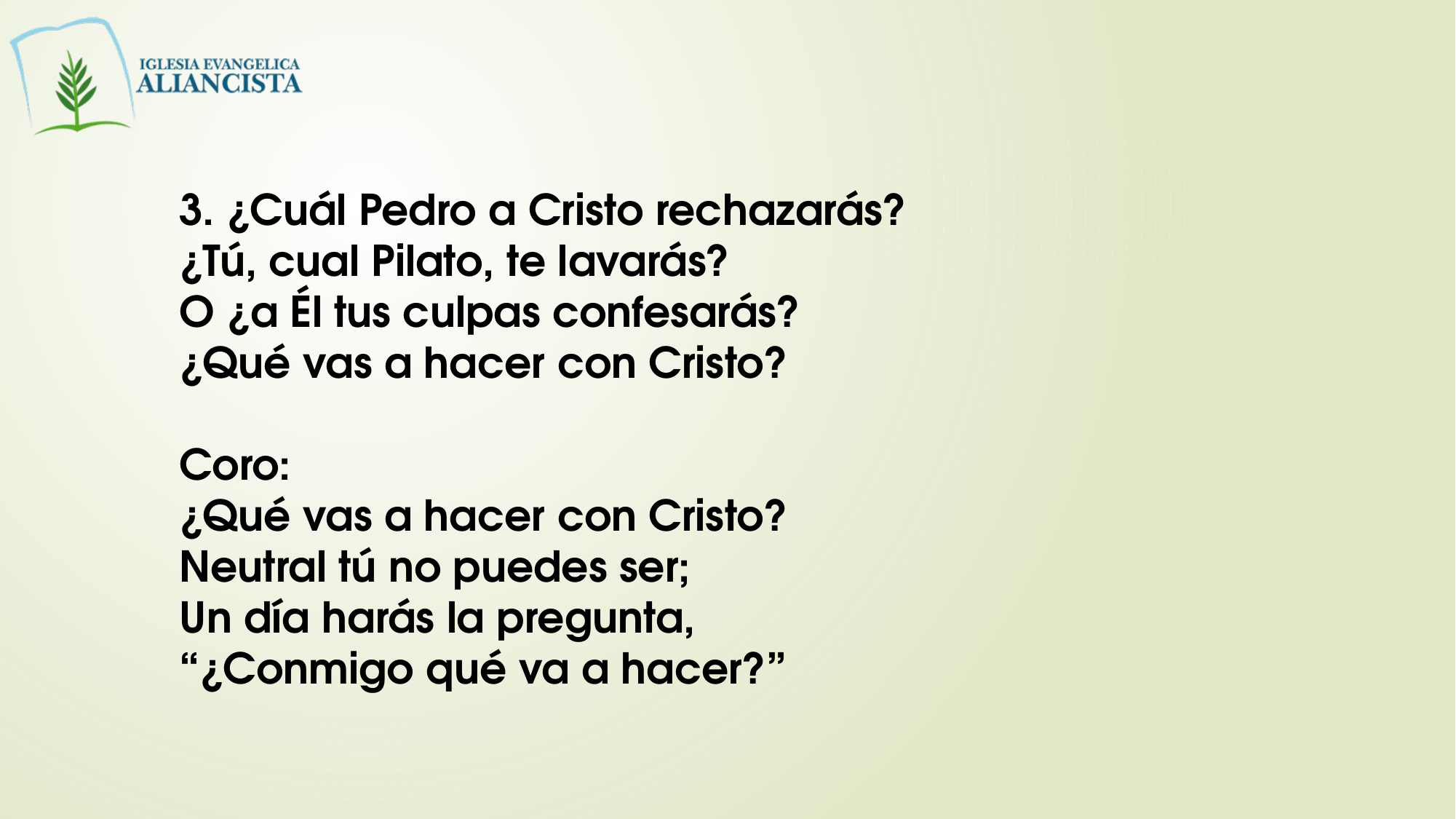

3. ¿Cuál Pedro a Cristo rechazarás?
¿Tú, cual Pilato, te lavarás?
O ¿a Él tus culpas confesarás?
¿Qué vas a hacer con Cristo?

Coro:
¿Qué vas a hacer con Cristo?
Neutral tú no puedes ser;
Un día harás la pregunta,
“¿Conmigo qué va a hacer?”